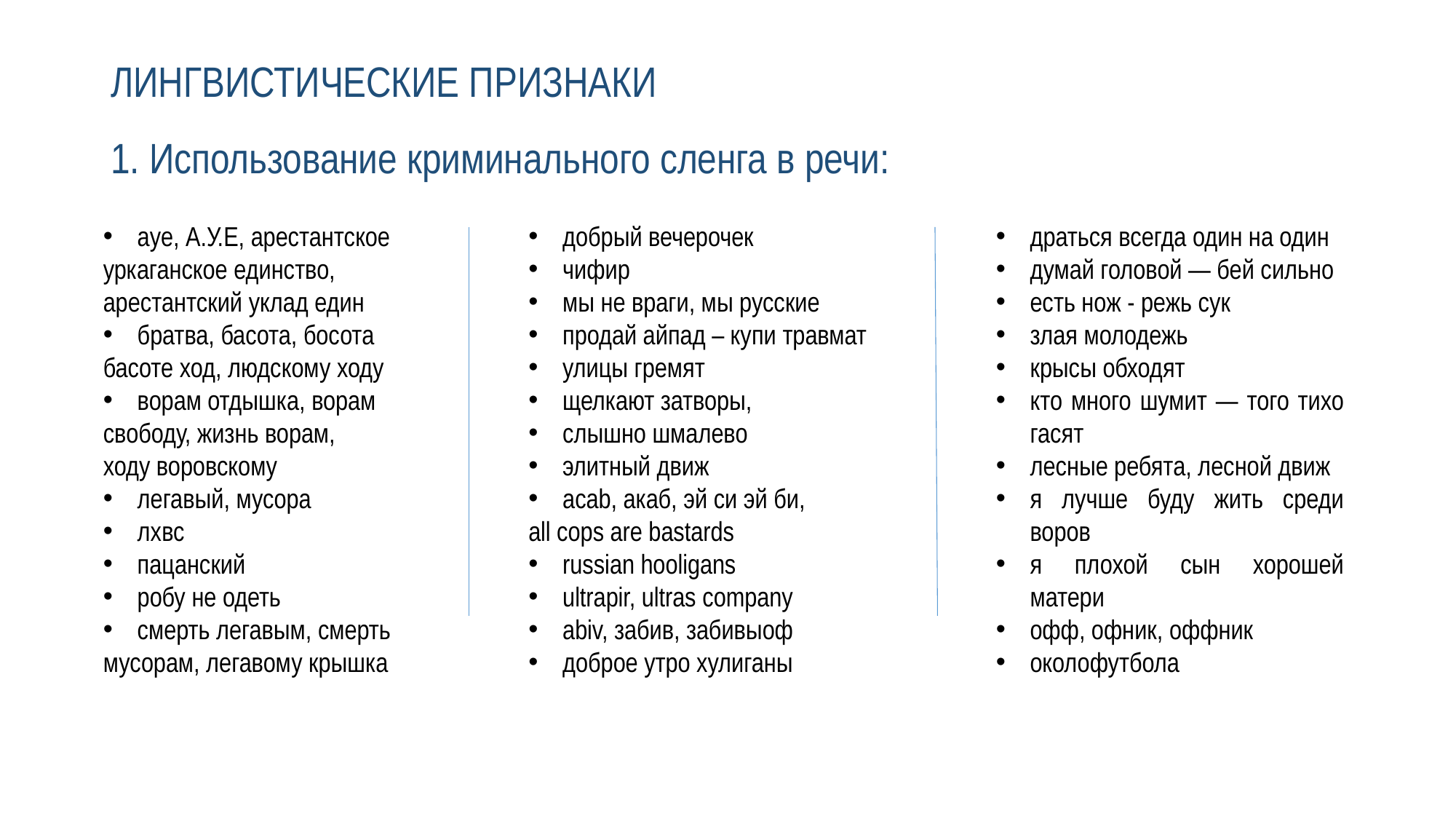

# ЛИНГВИСТИЧЕСКИЕ ПРИЗНАКИ
1. Использование криминального сленга в речи:
aye, А.У.Е, арестантское
уркаганское единство,
арестантский уклад един
братва, басота, босота
басоте ход, людскому ходу
ворам отдышка, ворам
свободу, жизнь ворам,
ходу воровскому
легавый, мусора
лхвс
пацанский
робу не одеть
смерть легавым, смерть
мусорам, легавому крышка

добрый вечерочек
чифир
мы не враги, мы русские
продай айпад – купи травмат
улицы гремят
щелкают затворы,
слышно шмалево
элитный движ
acab, акаб, эй си эй би,
all cops are bastards
russian hooligans
ultrapir, ultras company
abiv, забив, забивыоф
доброе утро хулиганы

драться всегда один на один
думай головой — бей сильно
есть нож - режь сук
злая молодежь
крысы обходят
кто много шумит — того тихо гасят
лесные ребята, лесной движ
я лучше буду жить среди воров
я плохой сын хорошей матери
офф, офник, оффник
околофутбола